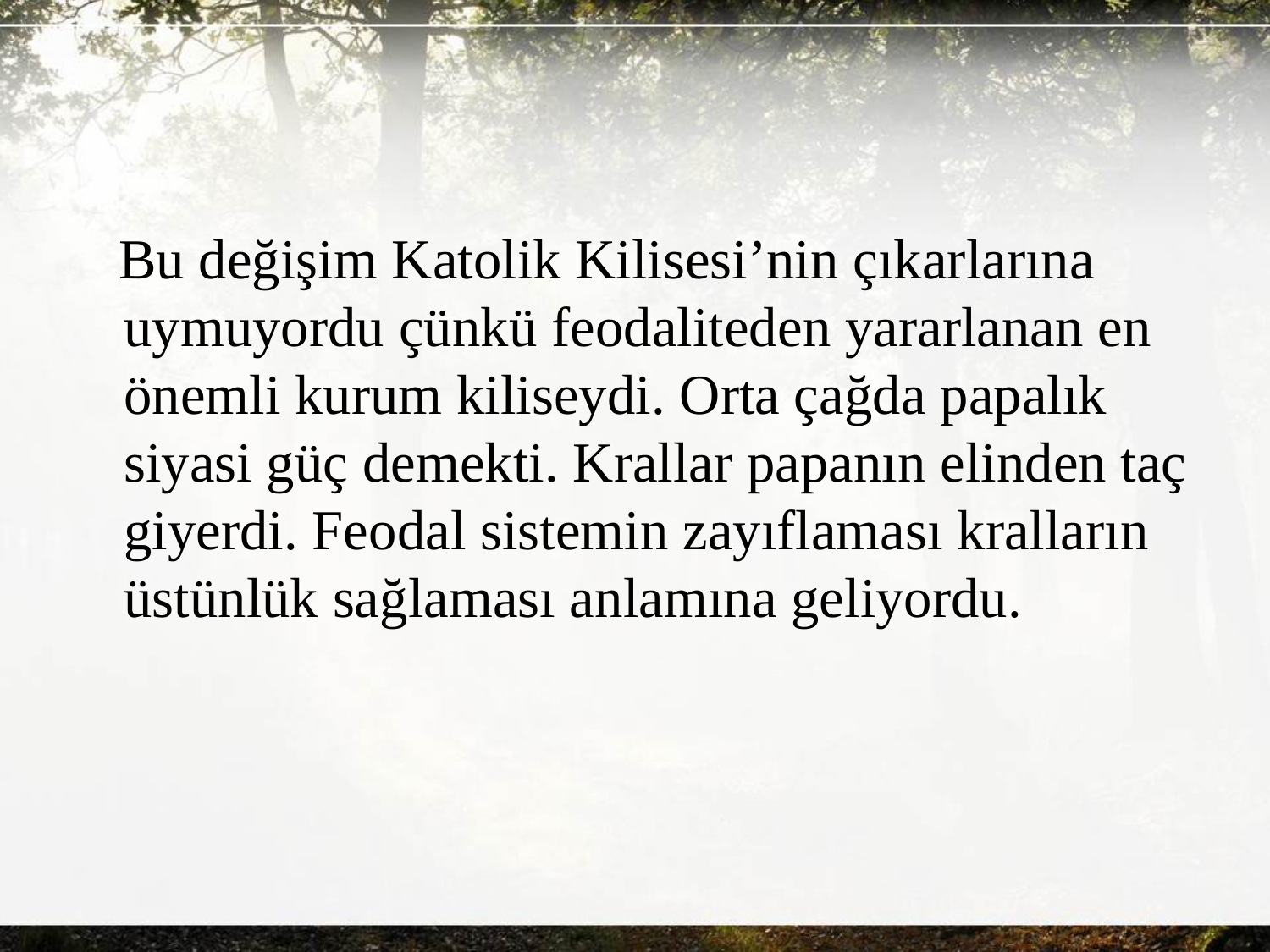

#
   Bu değişim Katolik Kilisesi’nin çıkarlarına uymuyordu çünkü feodaliteden yararlanan en önemli kurum kiliseydi. Orta çağda papalık siyasi güç demekti. Krallar papanın elinden taç giyerdi. Feodal sistemin zayıflaması kralların üstünlük sağlaması anlamına geliyordu.